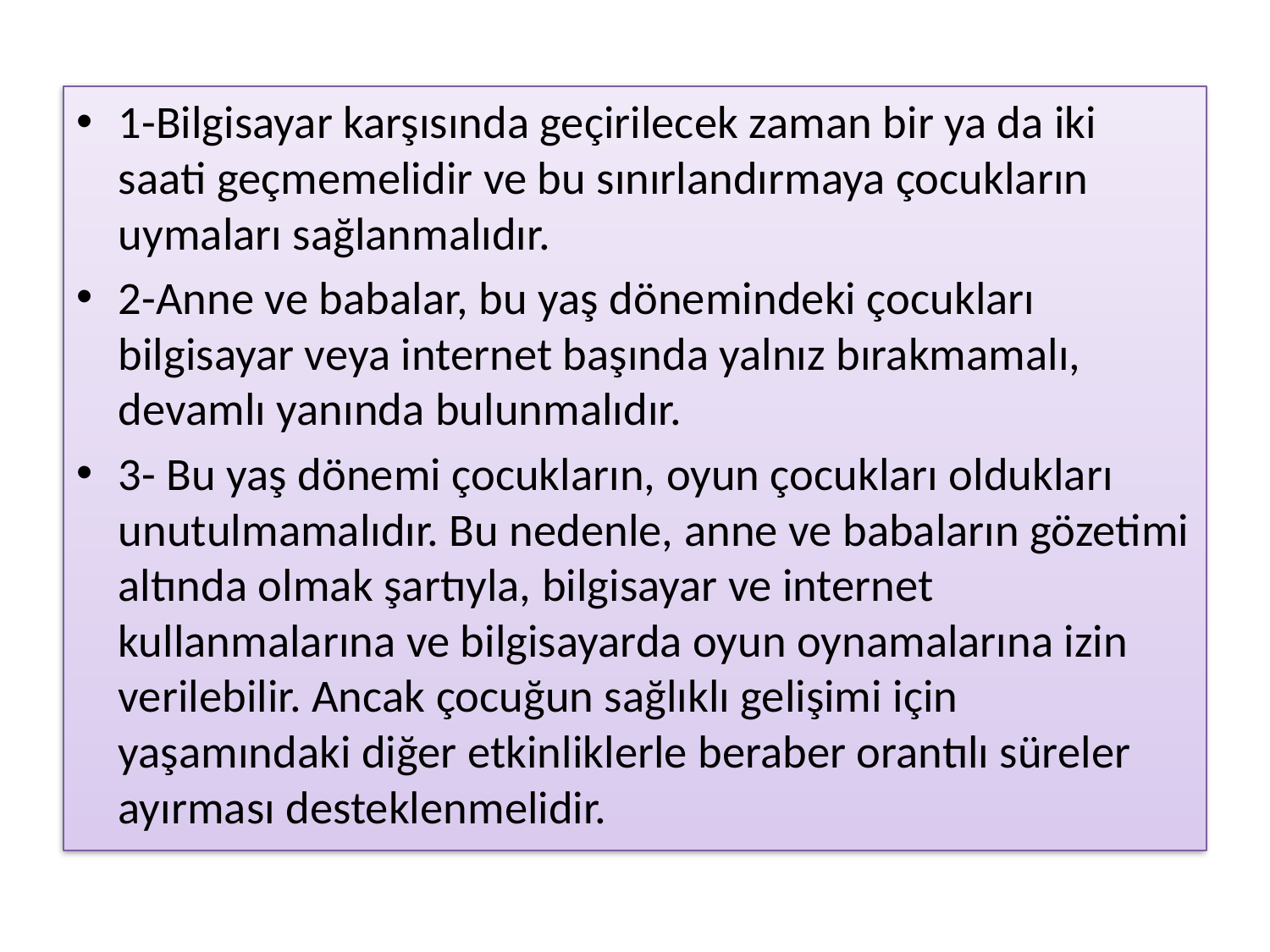

1-Bilgisayar karşısında geçirilecek zaman bir ya da iki saati geçmemelidir ve bu sınırlandırmaya çocukların uymaları sağlanmalıdır.
2-Anne ve babalar, bu yaş dönemindeki çocukları bilgisayar veya internet başında yalnız bırakmamalı, devamlı yanında bulunmalıdır.
3- Bu yaş dönemi çocukların, oyun çocukları oldukları unutulmamalıdır. Bu nedenle, anne ve babaların gözetimi altında olmak şartıyla, bilgisayar ve internet kullanmalarına ve bilgisayarda oyun oynamalarına izin verilebilir. Ancak çocuğun sağlıklı gelişimi için yaşamındaki diğer etkinliklerle beraber orantılı süreler ayırması desteklenmelidir.